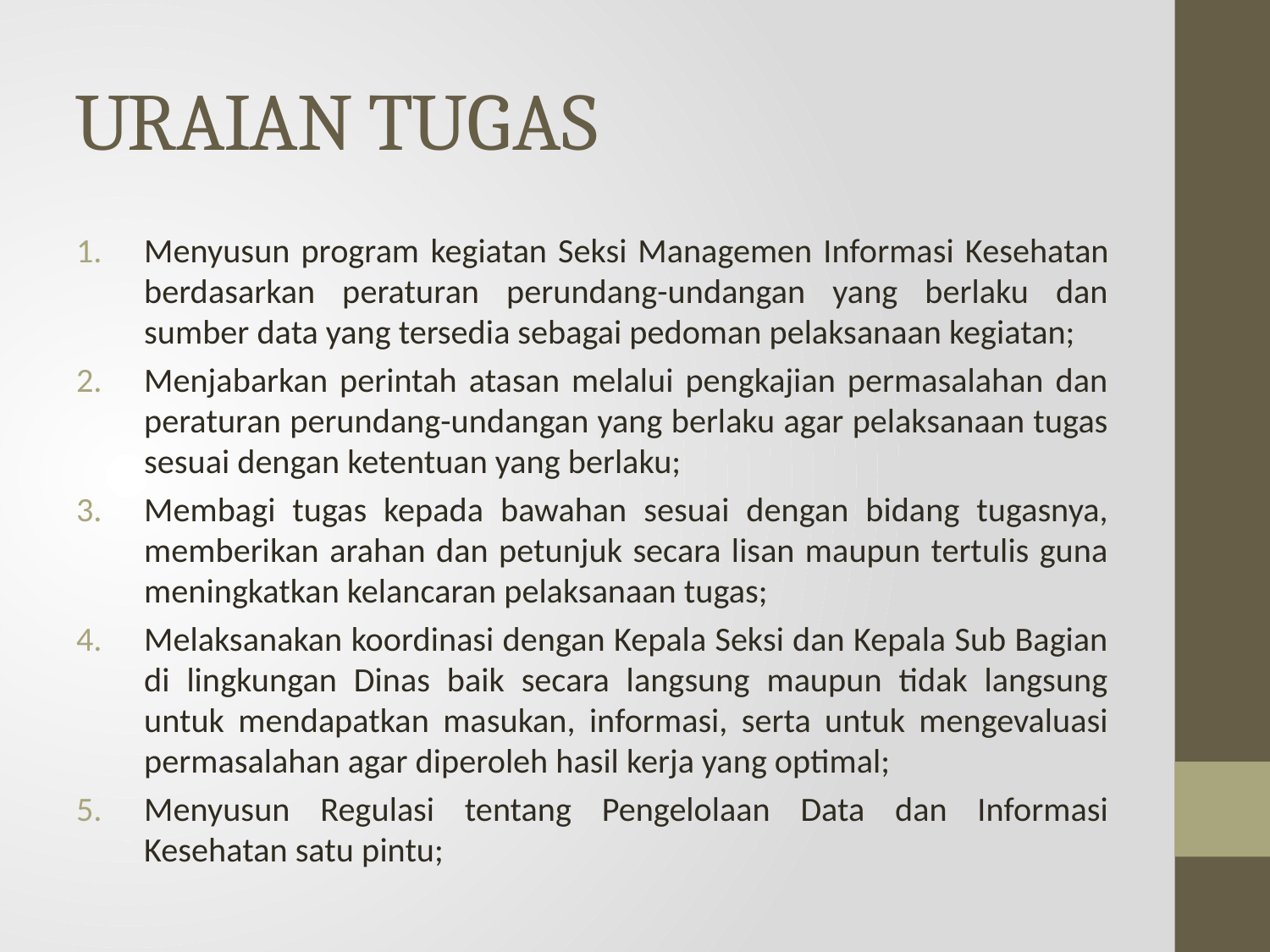

# URAIAN TUGAS
Menyusun program kegiatan Seksi Managemen Informasi Kesehatan berdasarkan peraturan perundang-undangan yang berlaku dan sumber data yang tersedia sebagai pedoman pelaksanaan kegiatan;
Menjabarkan perintah atasan melalui pengkajian permasalahan dan peraturan perundang-undangan yang berlaku agar pelaksanaan tugas sesuai dengan ketentuan yang berlaku;
Membagi tugas kepada bawahan sesuai dengan bidang tugasnya, memberikan arahan dan petunjuk secara lisan maupun tertulis guna meningkatkan kelancaran pelaksanaan tugas;
Melaksanakan koordinasi dengan Kepala Seksi dan Kepala Sub Bagian di lingkungan Dinas baik secara langsung maupun tidak langsung untuk mendapatkan masukan, informasi, serta untuk mengevaluasi permasalahan agar diperoleh hasil kerja yang optimal;
Menyusun Regulasi tentang Pengelolaan Data dan Informasi Kesehatan satu pintu;